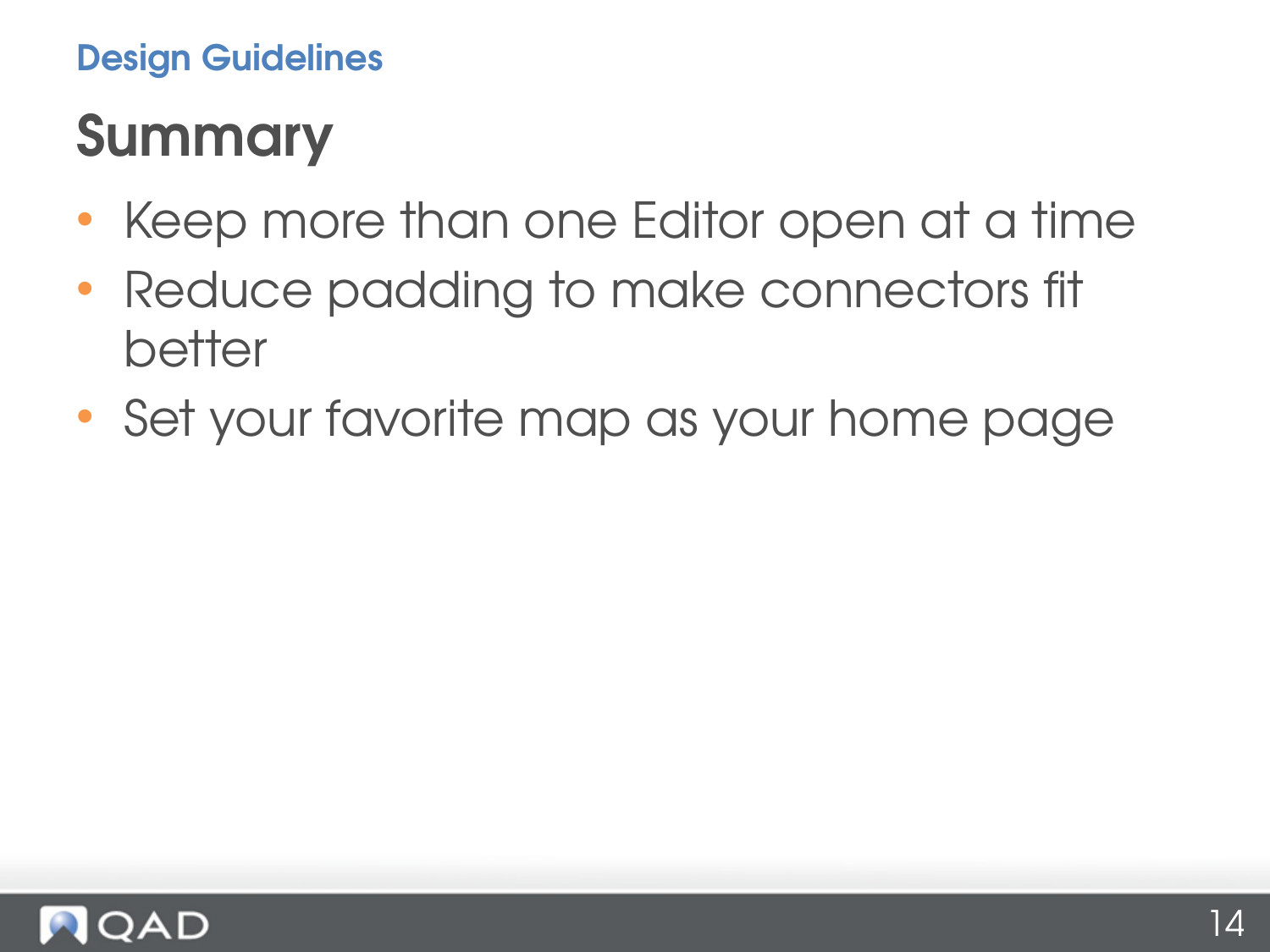

Design Guidelines
# Summary
Keep more than one Editor open at a time
Reduce padding to make connectors fit better
Set your favorite map as your home page

14